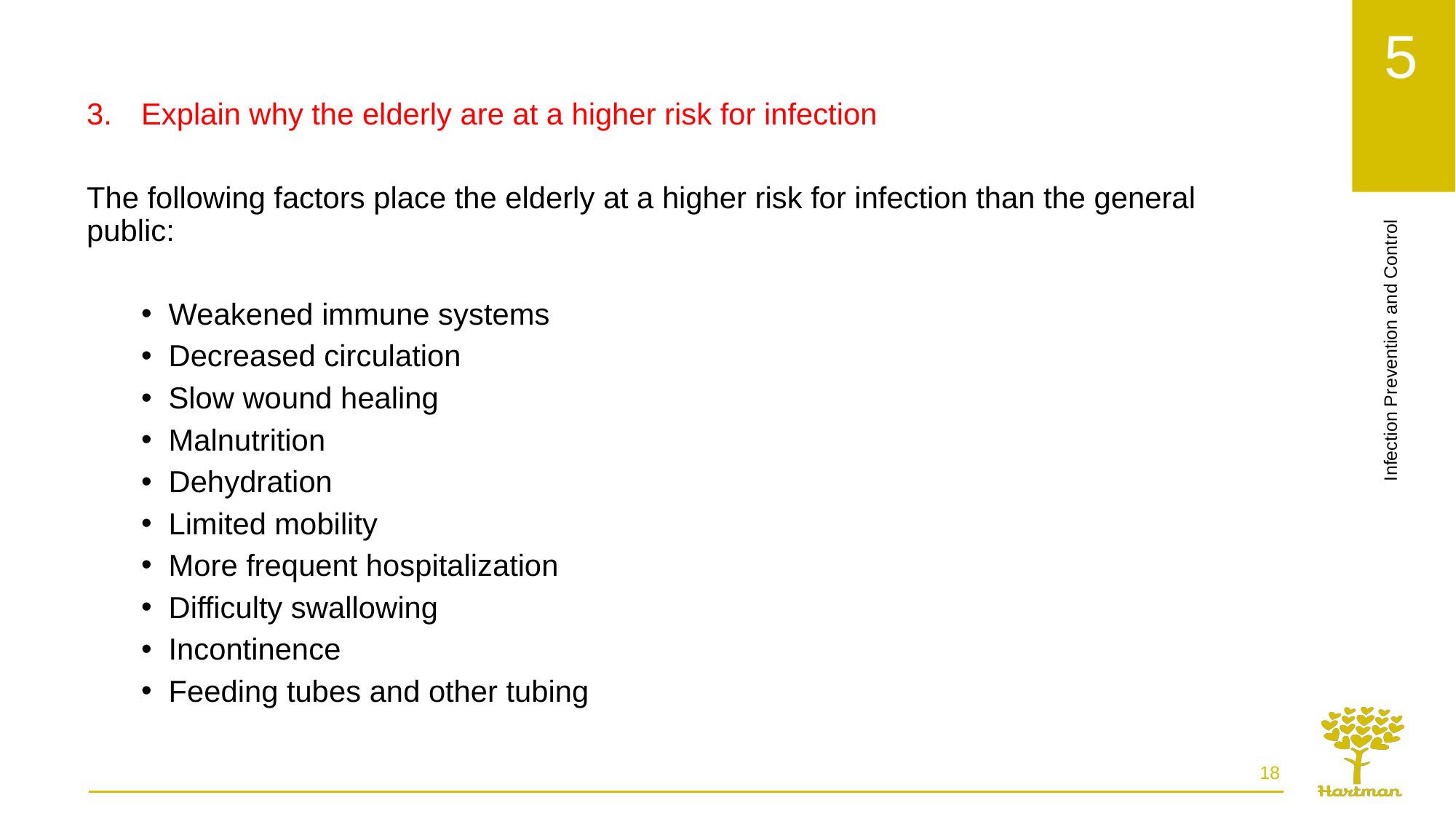

Explain why the elderly are at a higher risk for infection

The following factors place the elderly at a higher risk for infection than the general public:

Weakened immune systems
Decreased circulation
Slow wound healing
Malnutrition
Dehydration
Limited mobility
More frequent hospitalization
Difficulty swallowing
Incontinence
Feeding tubes and other tubing

18